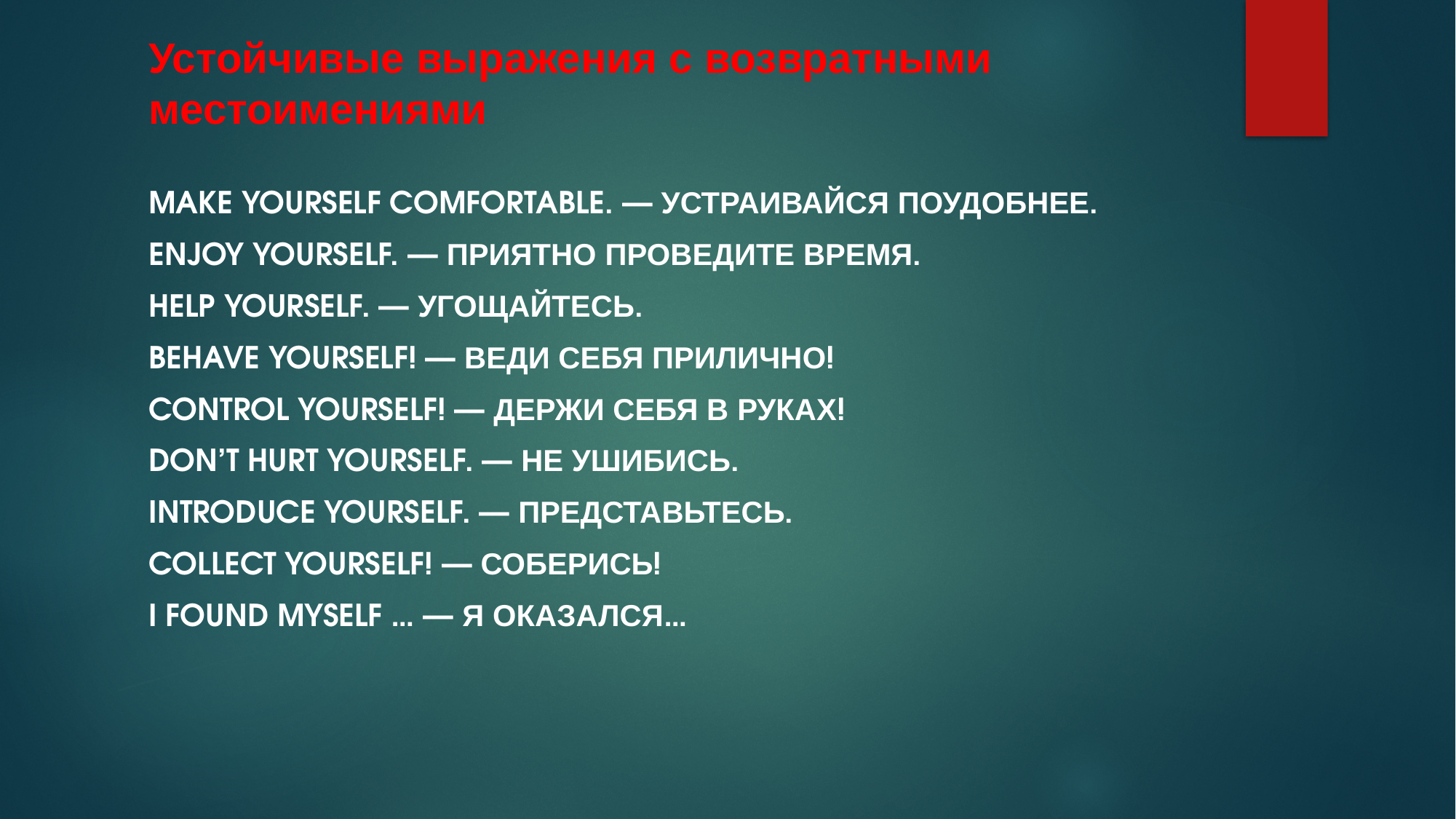

# Устойчивые выражения с возвратными местоимениями
Make yourself comfortable. — Устраивайся поудобнее.
Enjoy yourself. — Приятно проведите время.
Help yourself. — Угощайтесь.
Behave yourself! — Веди себя прилично!
Control yourself! — Держи себя в руках!
Don’t hurt yourself. — Не ушибись.
Introduce yourself. — Представьтесь.
Collect yourself! — Соберись!
I found myself … — Я оказался…